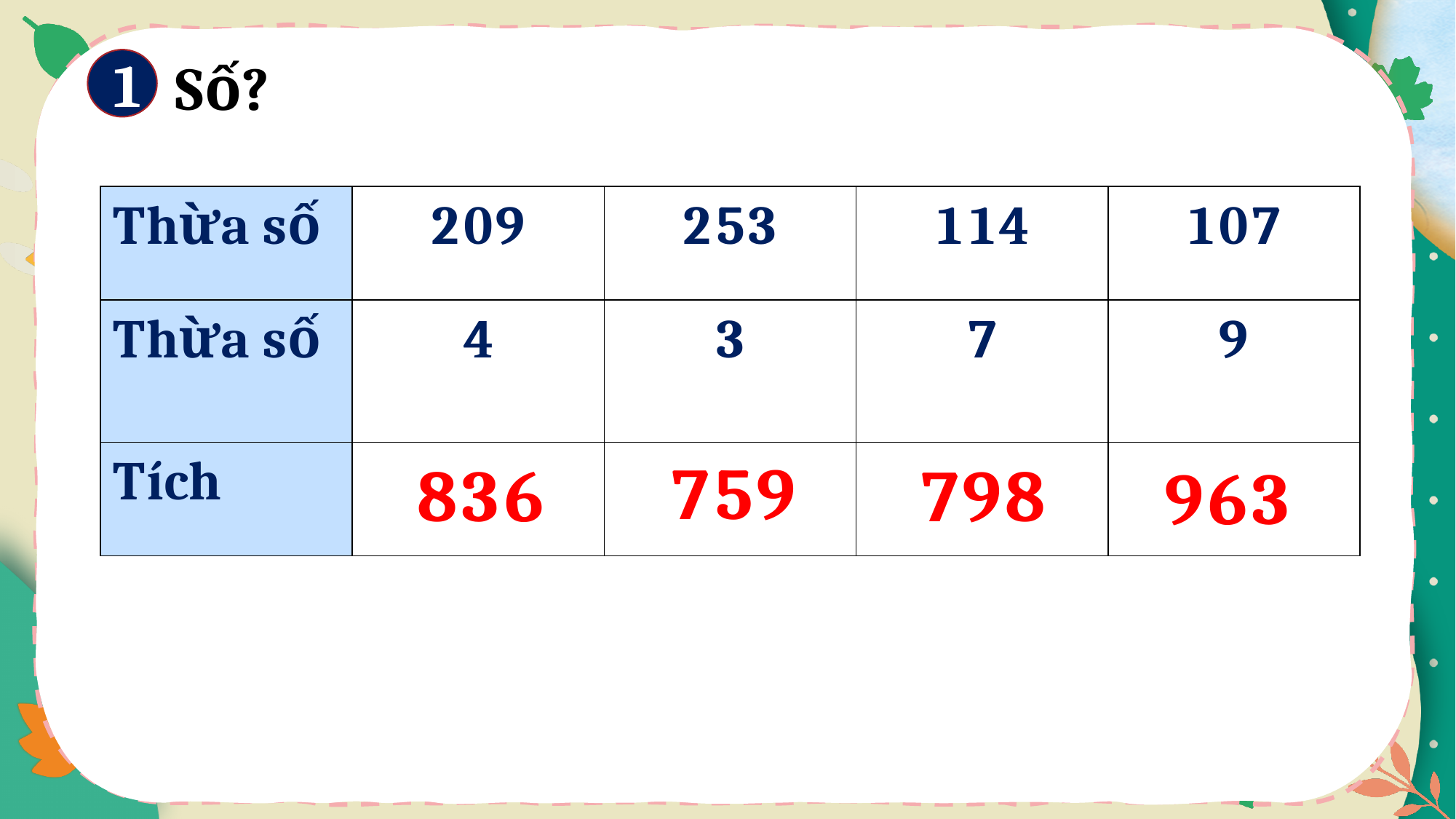

Số?
1
| Thừa số | 209 | 253 | 114 | 107 |
| --- | --- | --- | --- | --- |
| Thừa số | 4 | 3 | 7 | 9 |
| Tích | ? | ? | ? | ? |
759
836
798
963